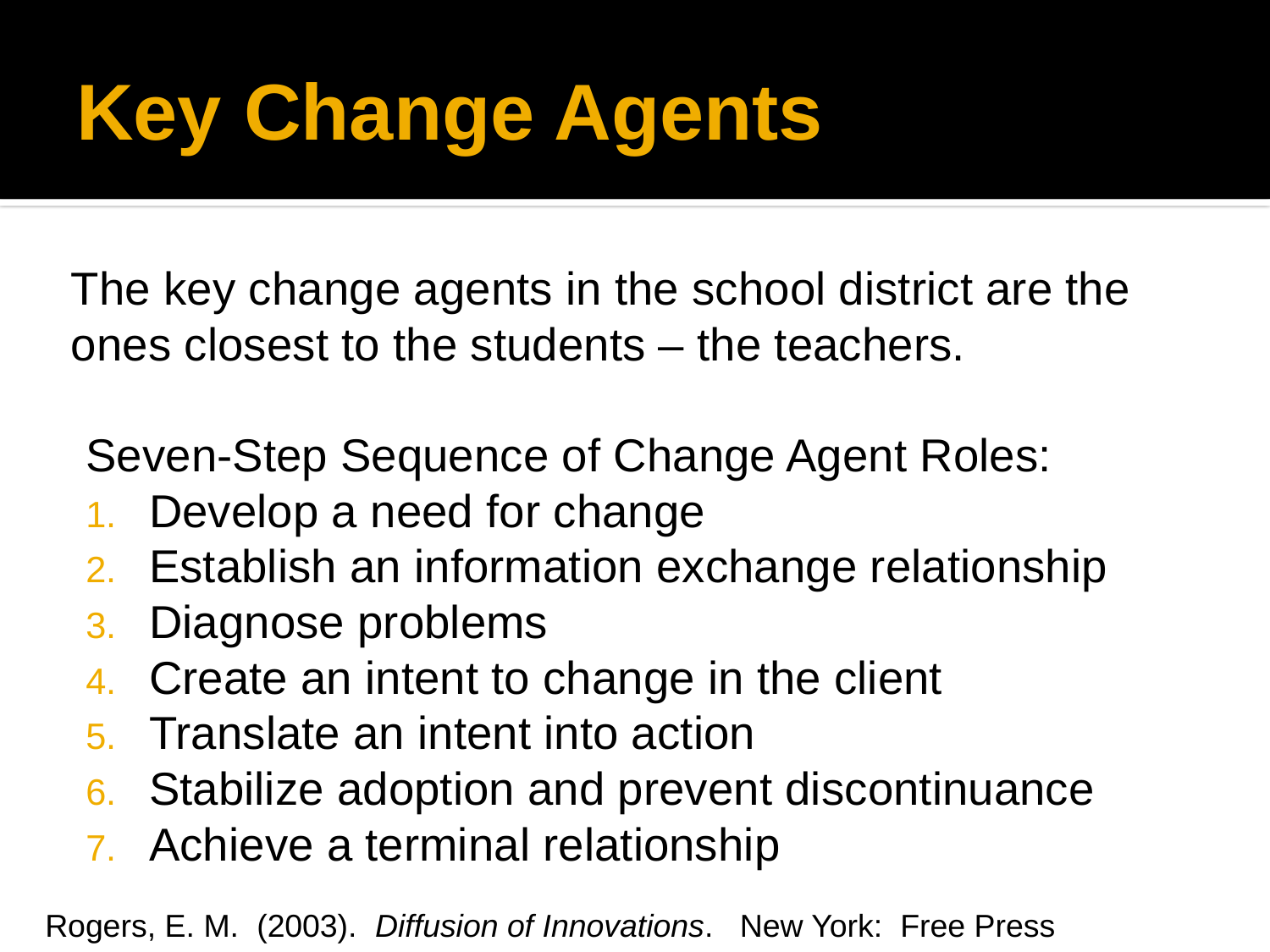

# Key Change Agents
The key change agents in the school district are the ones closest to the students – the teachers.

Seven-Step Sequence of Change Agent Roles:
Develop a need for change
Establish an information exchange relationship
Diagnose problems
Create an intent to change in the client
Translate an intent into action
Stabilize adoption and prevent discontinuance
Achieve a terminal relationship

Rogers, E. M.  (2003).  Diffusion of Innovations.   New York:  Free Press